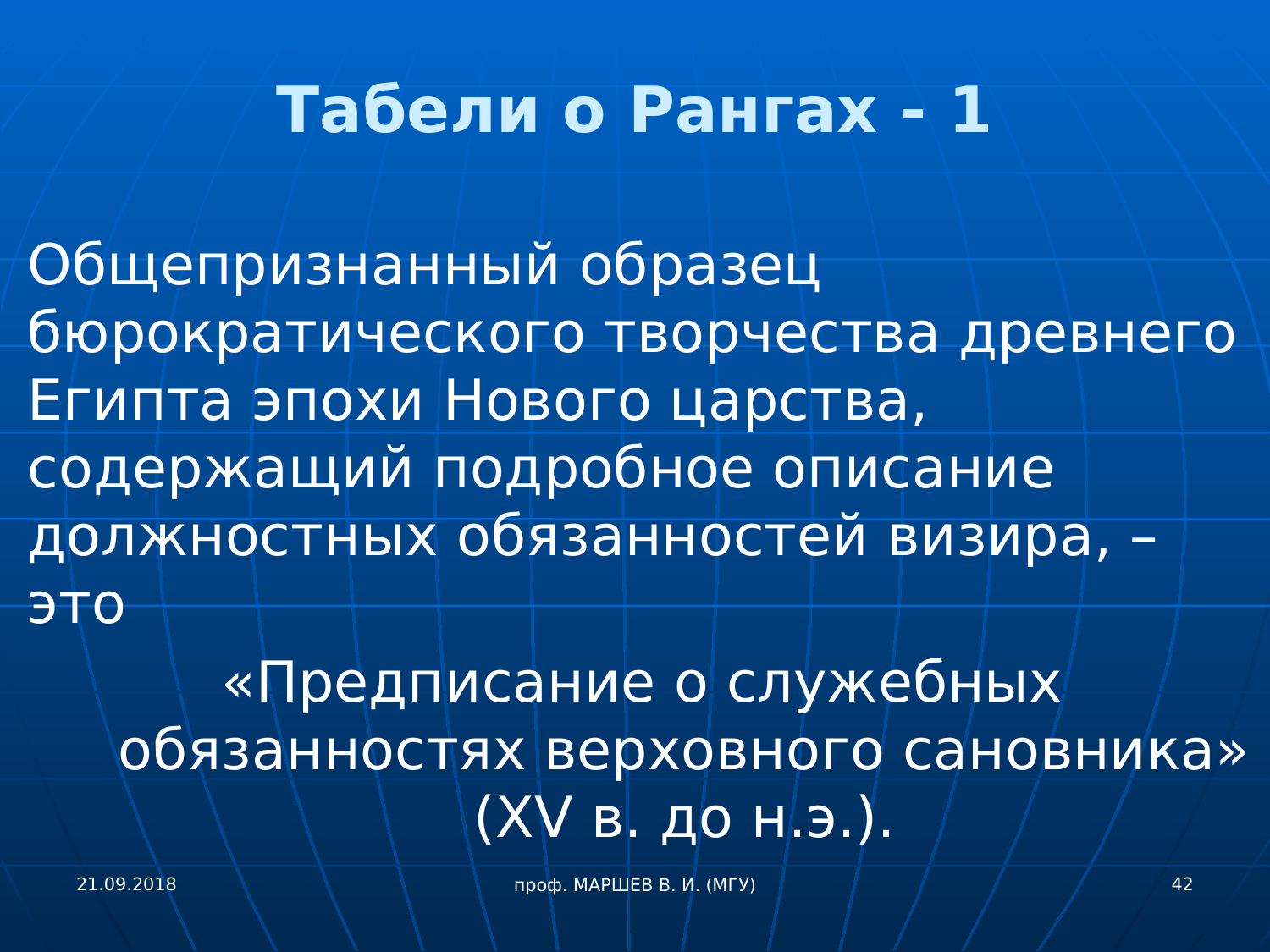

# Табели о Рангах - 1
Общепризнанный образец бюрократического творчества древнего Египта эпохи Нового царства, содержащий подробное описание должностных обязанностей визира, – это
«Предписание о служебных обязанностях верховного сановника» (ХV в. до н.э.).

21.09.2018
42
проф. МАРШЕВ В. И. (МГУ)